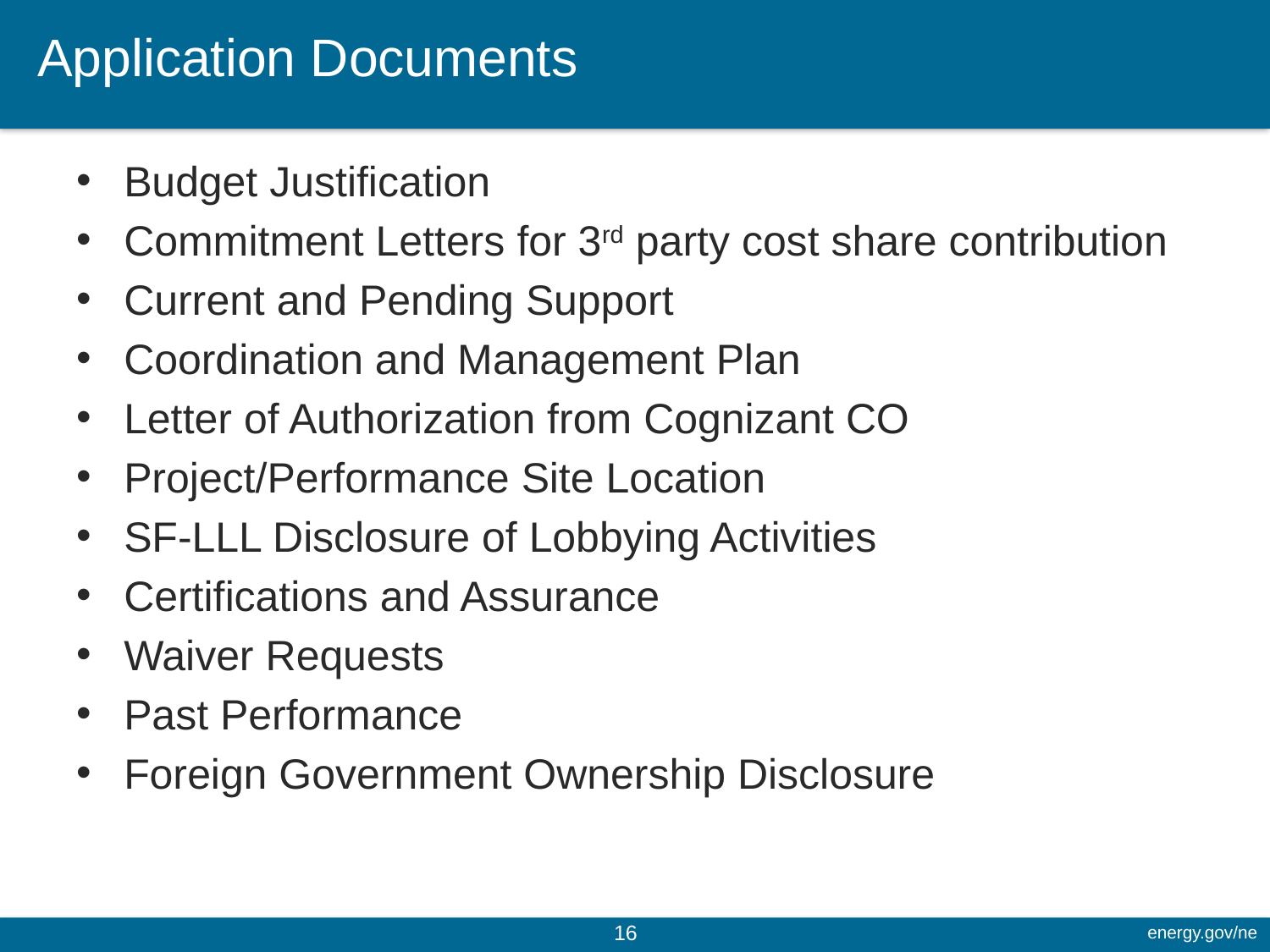

# Application Documents
Budget Justification
Commitment Letters for 3rd party cost share contribution
Current and Pending Support
Coordination and Management Plan
Letter of Authorization from Cognizant CO
Project/Performance Site Location
SF-LLL Disclosure of Lobbying Activities
Certifications and Assurance
Waiver Requests
Past Performance
Foreign Government Ownership Disclosure